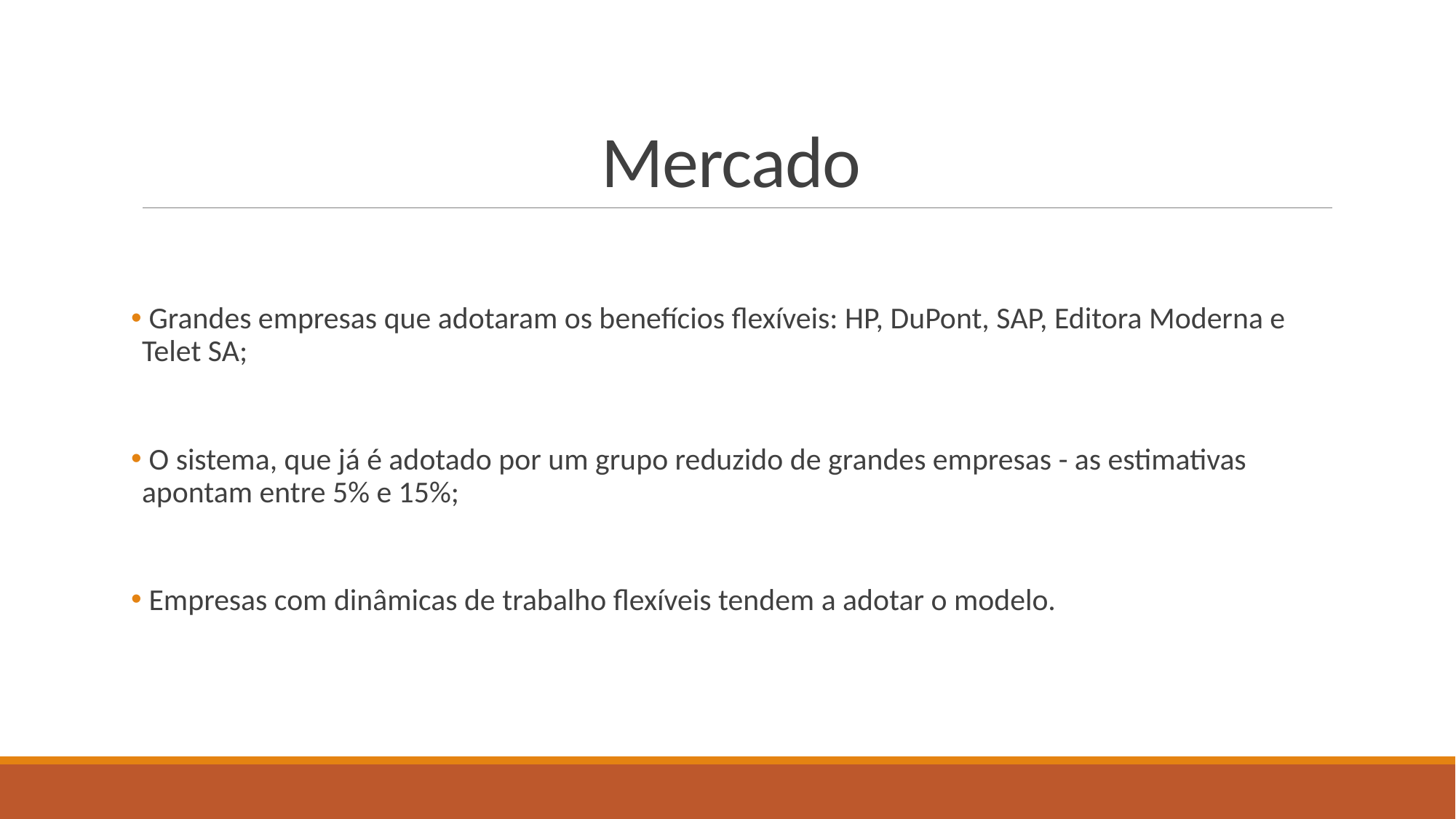

# Mercado
 Grandes empresas que adotaram os benefícios flexíveis: HP, DuPont, SAP, Editora Moderna e Telet SA;

 O sistema, que já é adotado por um grupo reduzido de grandes empresas - as estimativas apontam entre 5% e 15%;

 Empresas com dinâmicas de trabalho flexíveis tendem a adotar o modelo.